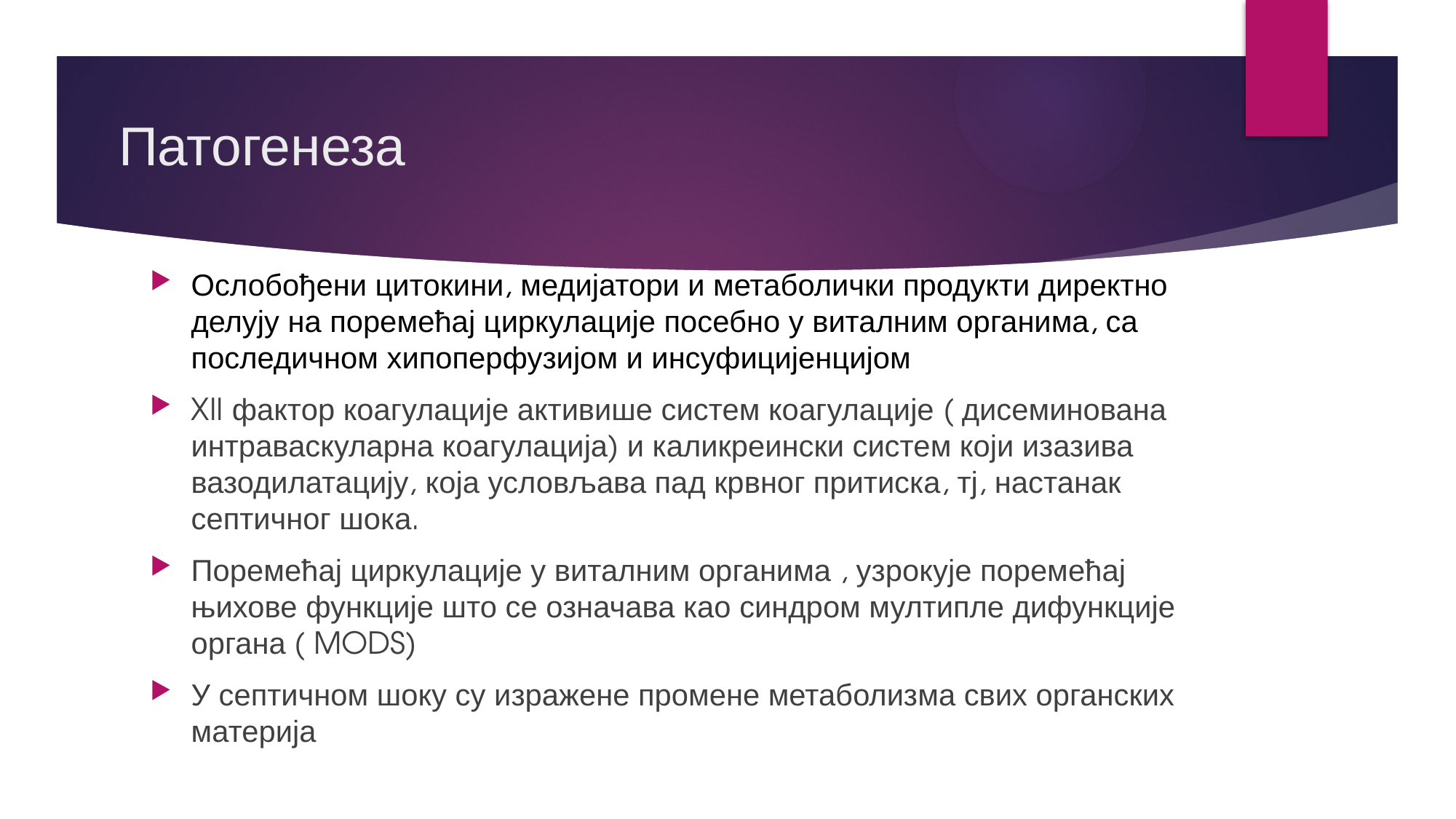

# Патогенеза
Ослобођени цитокини, медијатори и метаболички продукти директно делују на поремећај циркулације посебно у виталним органима, са последичном хипоперфузијом и инсуфицијенцијом
XII фактор коагулације активише систем коагулације ( дисеминована интраваскуларна коагулација) и каликреински систем који изазива вазодилатацију, која условљава пад крвног притиска, тј, настанак септичног шока.
Поремећај циркулације у виталним органима , узрокује поремећај њихове функције што се означава као синдром мултипле дифункције органа ( MODS)
У септичном шоку су изражене промене метаболизма свих органских материја